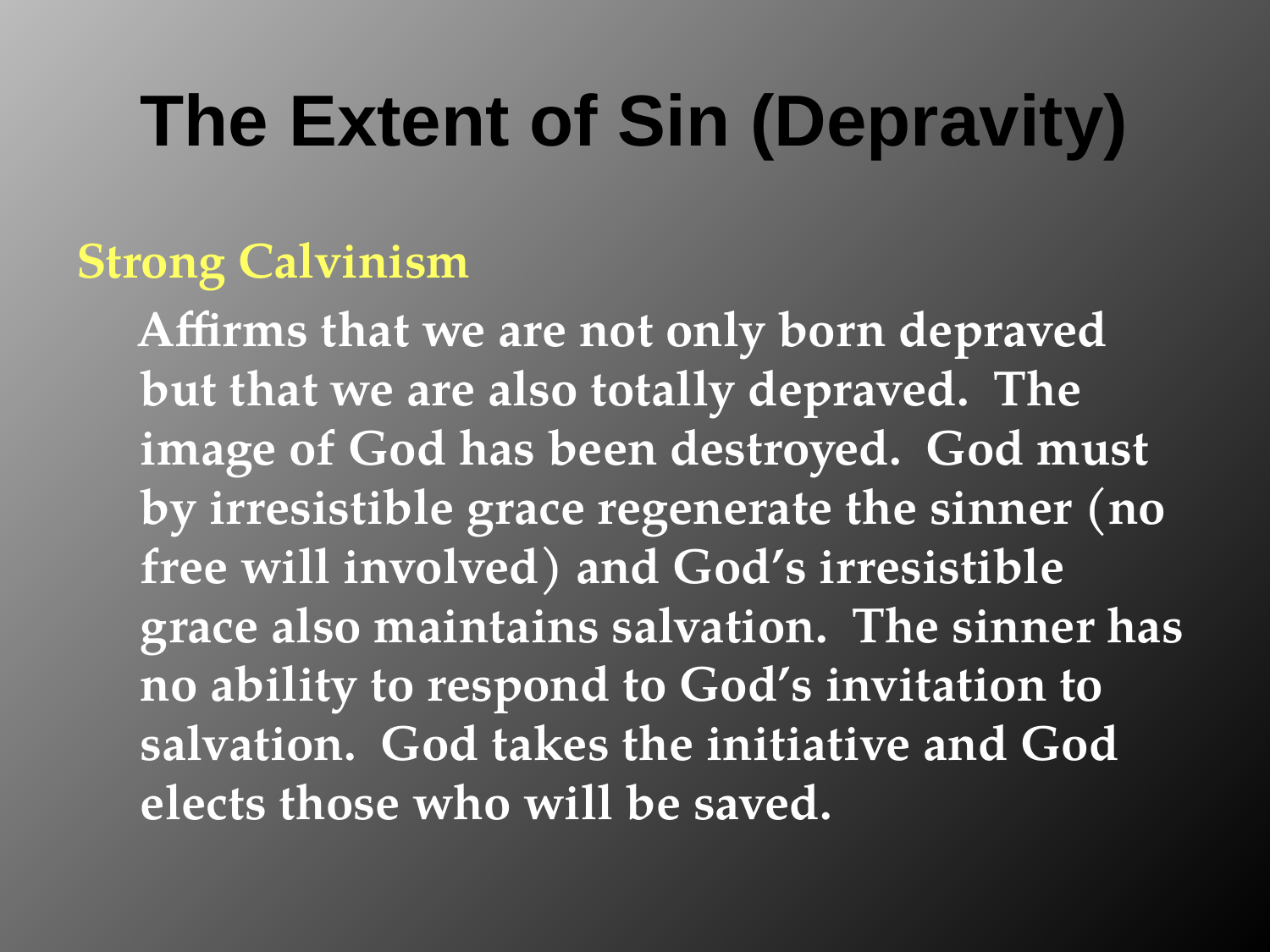

# The Extent of Sin (Depravity)
Strong Calvinism
Affirms that we are not only born depraved but that we are also totally depraved.  The image of God has been destroyed.  God must by irresistible grace regenerate the sinner (no free will involved) and God’s irresistible grace also maintains salvation.  The sinner has no ability to respond to God’s invitation to salvation.  God takes the initiative and God elects those who will be saved.